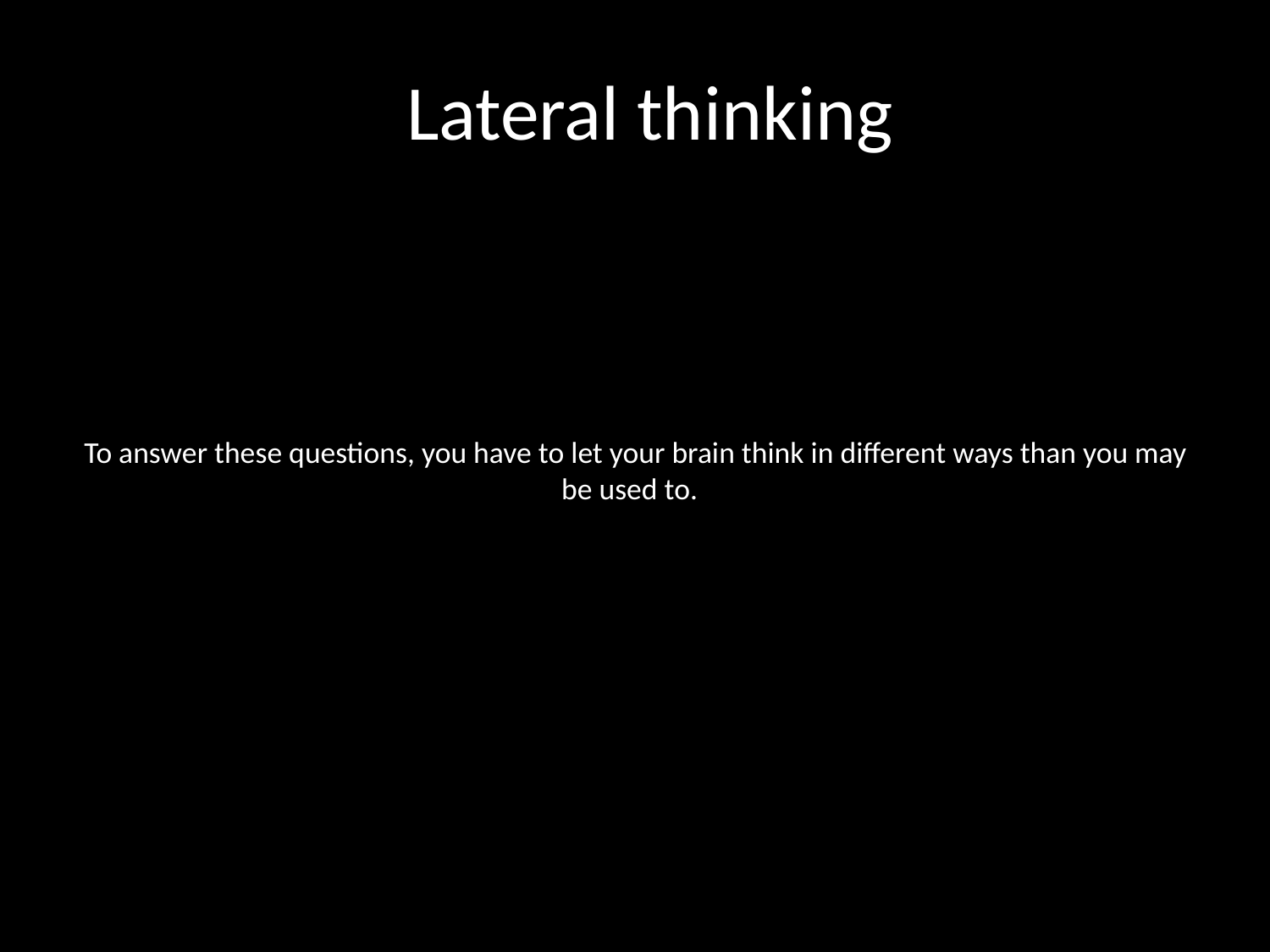

Lateral thinking
# To answer these questions, you have to let your brain think in different ways than you may be used to.